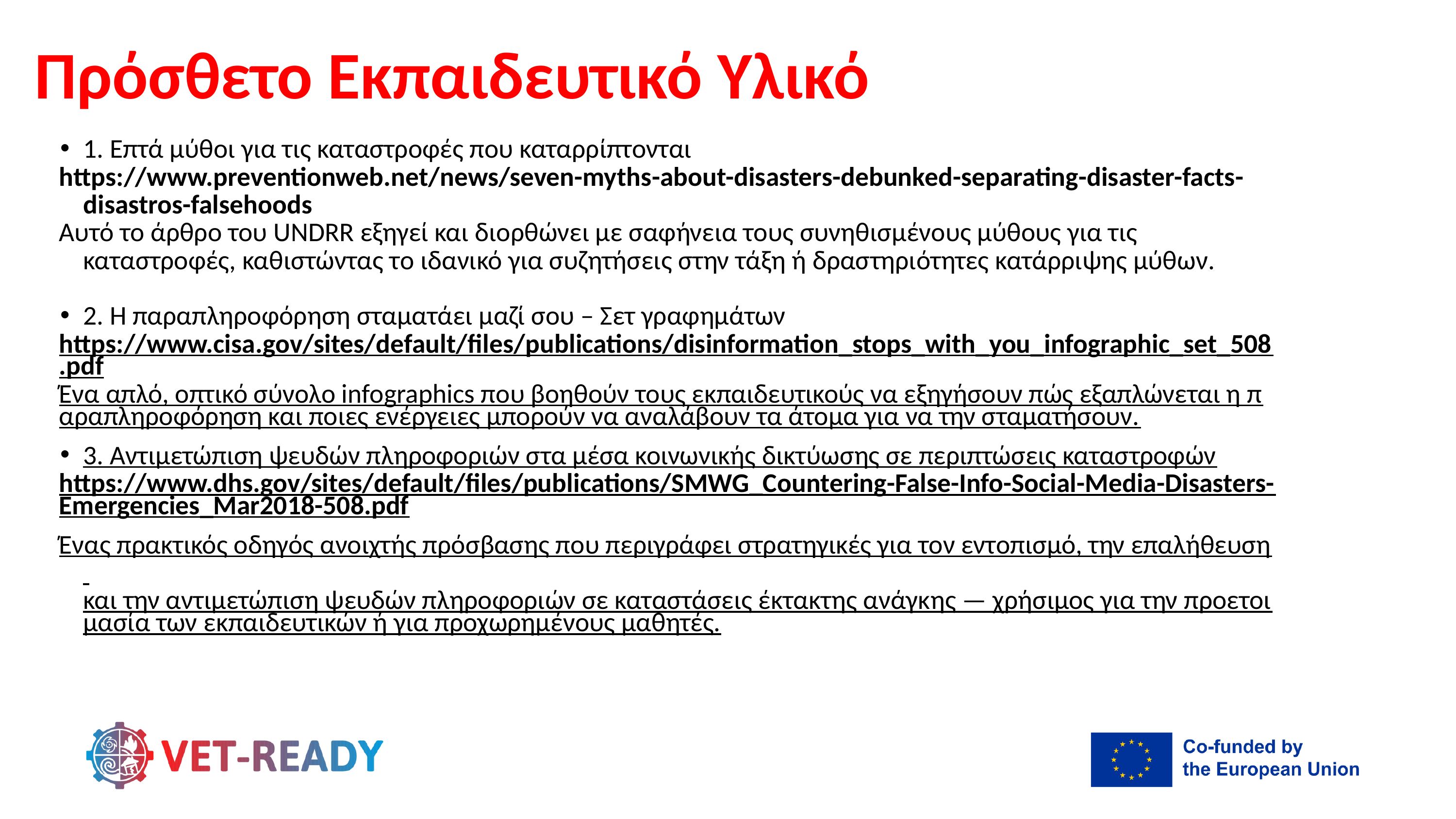

Πρόσθετο Εκπαιδευτικό Υλικό
1. Επτά μύθοι για τις καταστροφές που καταρρίπτονται
https://www.preventionweb.net/news/seven-myths-about-disasters-debunked-separating-disaster-facts-disastros-falsehoods
Αυτό το άρθρο του UNDRR εξηγεί και διορθώνει με σαφήνεια τους συνηθισμένους μύθους για τις καταστροφές, καθιστώντας το ιδανικό για συζητήσεις στην τάξη ή δραστηριότητες κατάρριψης μύθων.

2. Η παραπληροφόρηση σταματάει μαζί σου – Σετ γραφημάτων
https://www.cisa.gov/sites/default/files/publications/disinformation_stops_with_you_infographic_set_508.pdf
Ένα απλό, οπτικό σύνολο infographics που βοηθούν τους εκπαιδευτικούς να εξηγήσουν πώς εξαπλώνεται η παραπληροφόρηση και ποιες ενέργειες μπορούν να αναλάβουν τα άτομα για να την σταματήσουν.

3. Αντιμετώπιση ψευδών πληροφοριών στα μέσα κοινωνικής δικτύωσης σε περιπτώσεις καταστροφών
https://www.dhs.gov/sites/default/files/publications/SMWG_Countering-False-Info-Social-Media-Disasters-Emergencies_Mar2018-508.pdf

Ένας πρακτικός οδηγός ανοιχτής πρόσβασης που περιγράφει στρατηγικές για τον εντοπισμό, την επαλήθευση και την αντιμετώπιση ψευδών πληροφοριών σε καταστάσεις έκτακτης ανάγκης — χρήσιμος για την προετοιμασία των εκπαιδευτικών ή για προχωρημένους μαθητές.